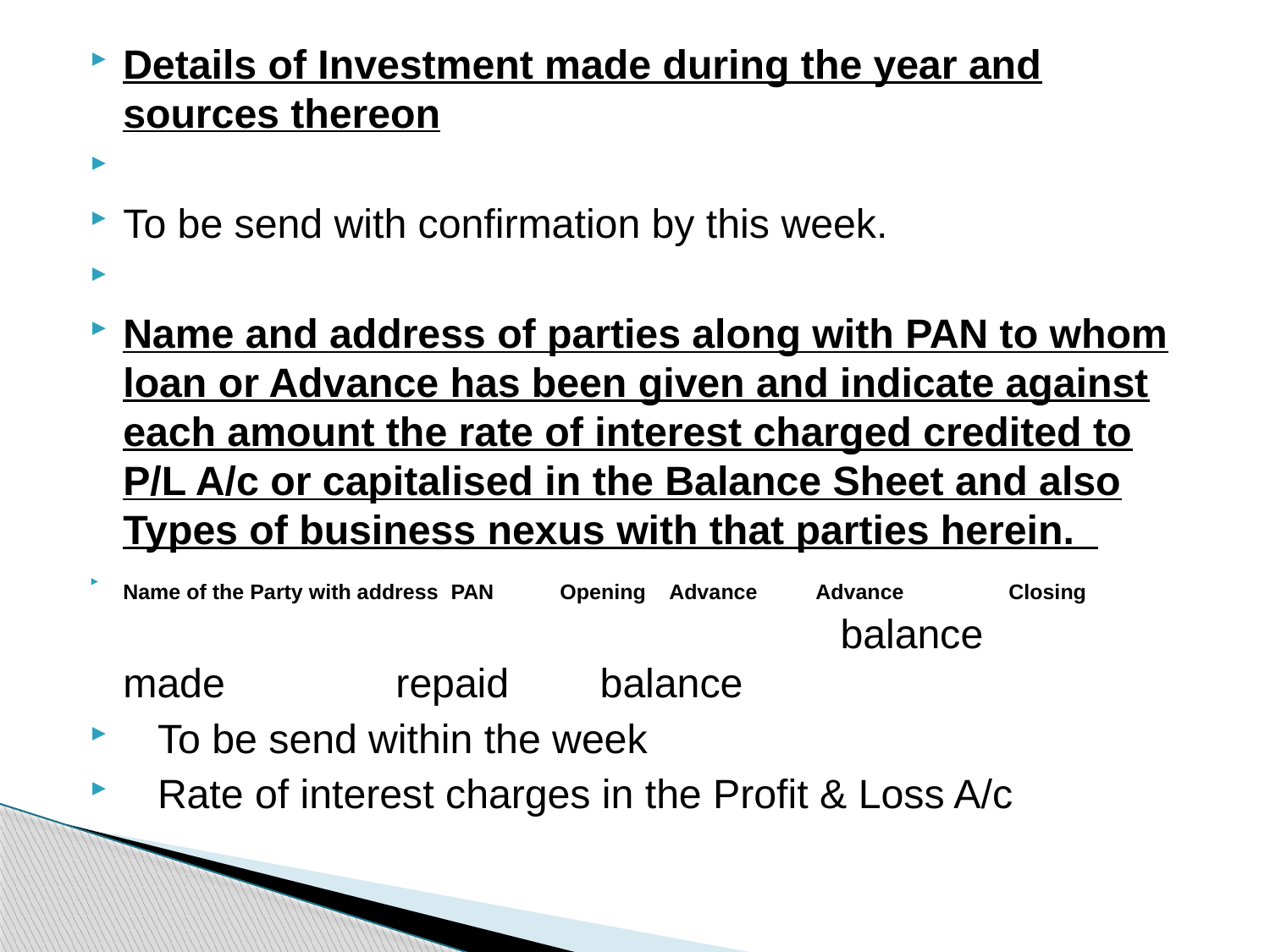

Details of Investment made during the year and sources thereon

To be send with confirmation by this week.

Name and address of parties along with PAN to whom loan or Advance has been given and indicate against each amount the rate of interest charged credited to P/L A/c or capitalised in the Balance Sheet and also Types of business nexus with that parties herein.
Name of the Party with address		PAN	Opening	Advance          Advance	  Closing                                                                         balance               made               repaid        balance
   To be send within the week
   Rate of interest charges in the Profit & Loss A/c